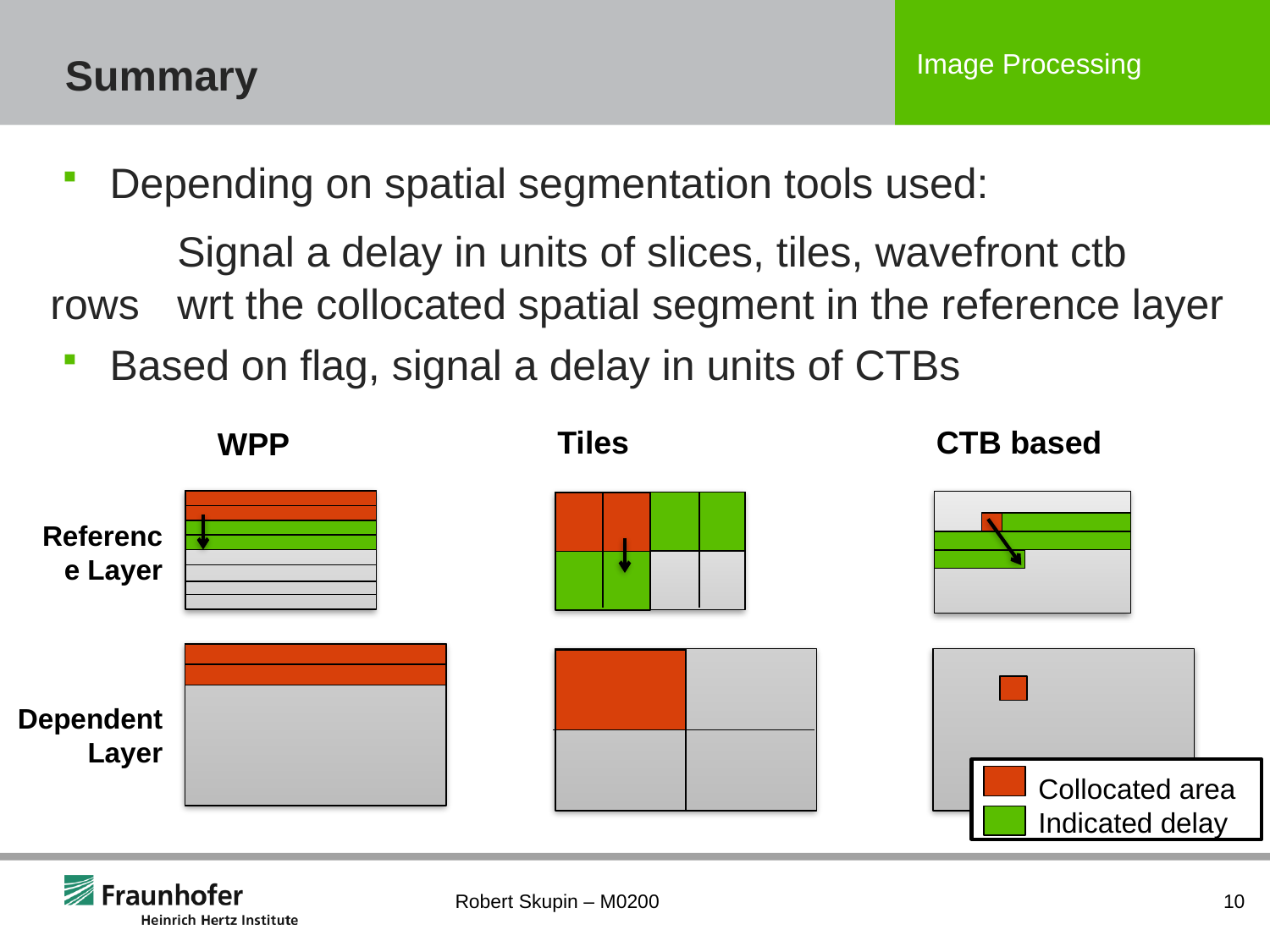

# Summary
Depending on spatial segmentation tools used:
	Signal a delay in units of slices, tiles, wavefront ctb rows 	wrt the collocated spatial segment in the reference layer
Based on flag, signal a delay in units of CTBs

CTB based
Tiles
WPP

Reference Layer
Dependent
Layer

Collocated area
Indicated delay

Robert Skupin – M0200
10